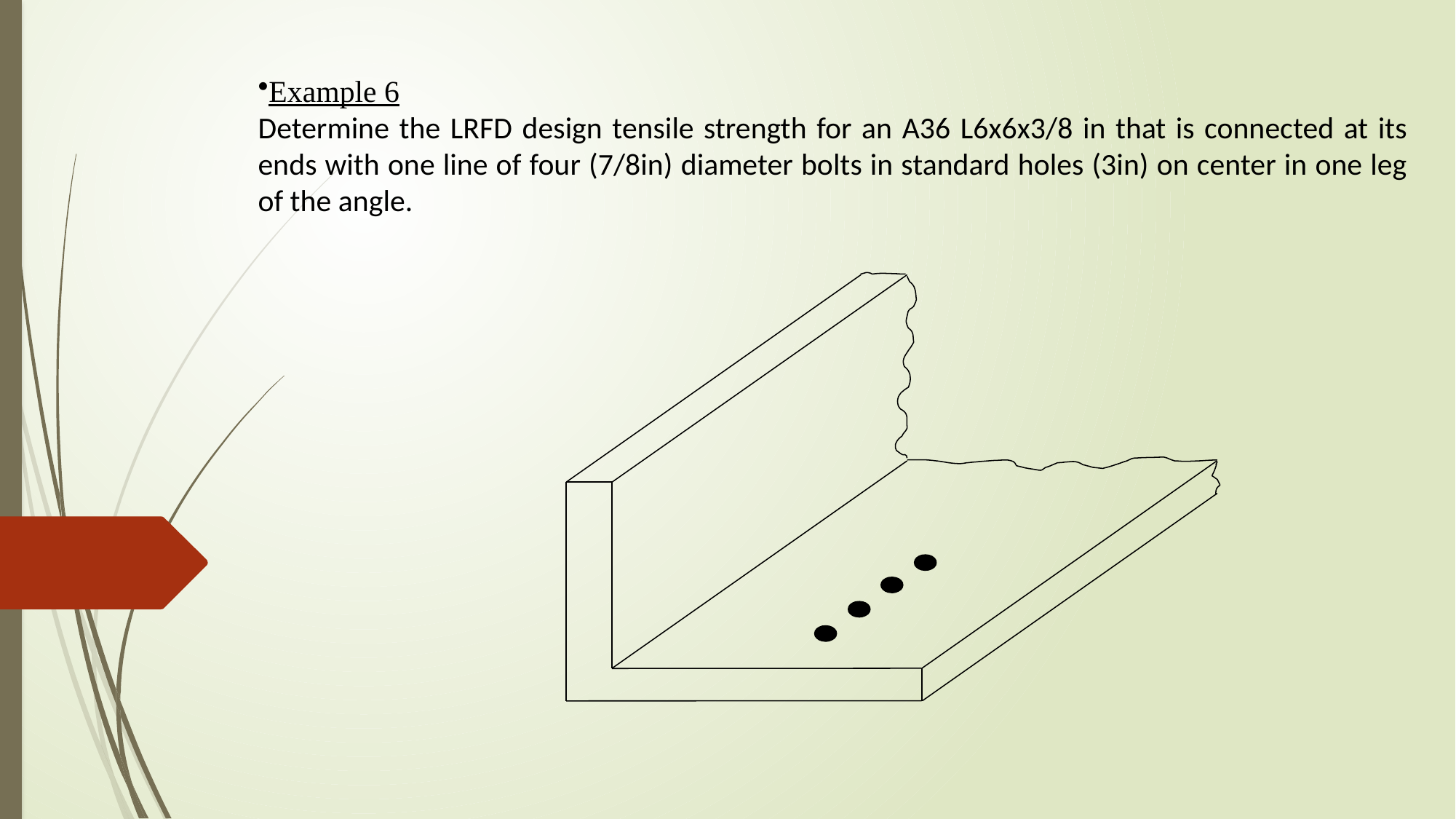

Example 6
Determine the LRFD design tensile strength for an A36 L6x6x3/8 in that is connected at its ends with one line of four (7/8in) diameter bolts in standard holes (3in) on center in one leg of the angle.